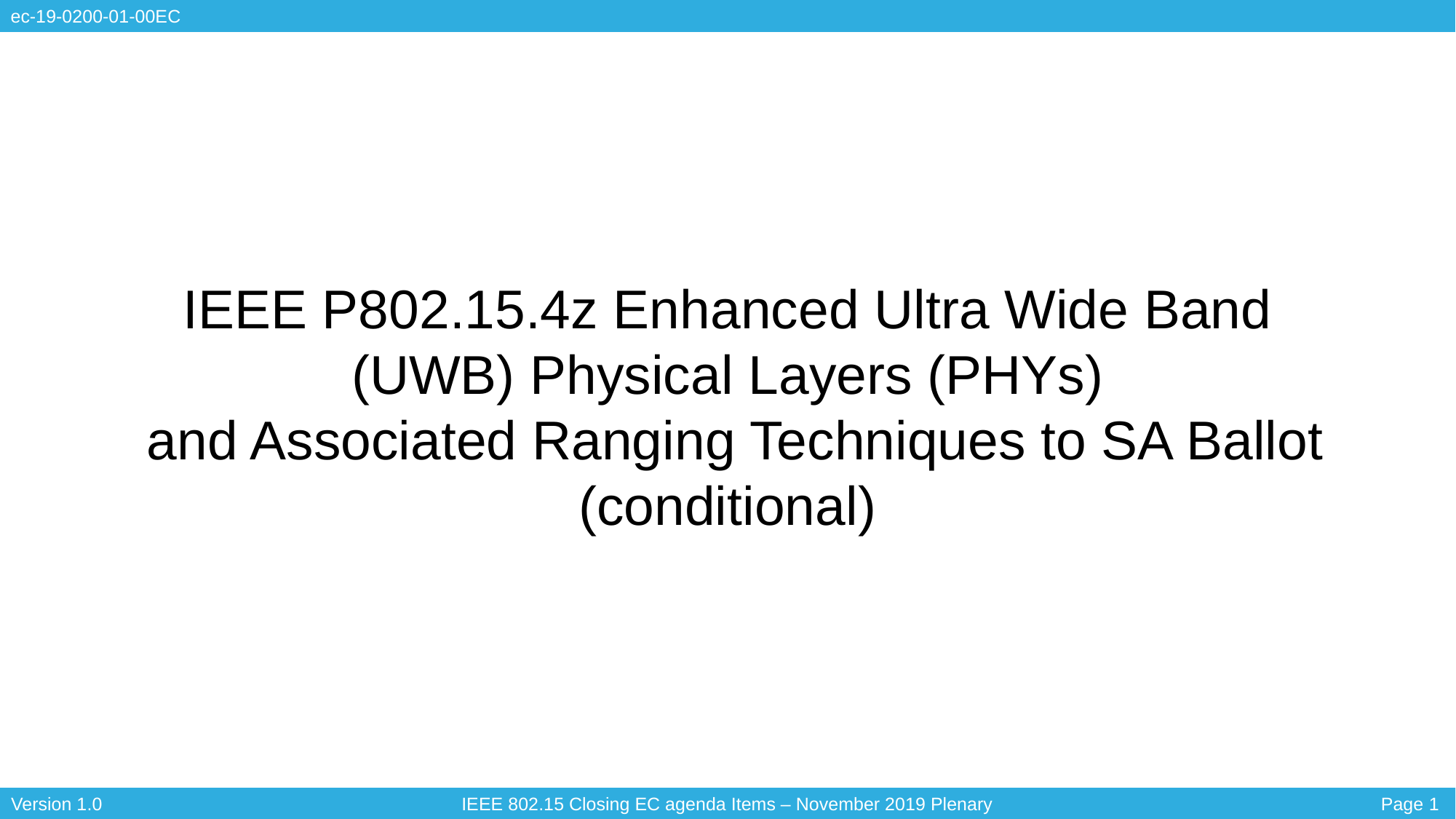

# IEEE P802.15.4z Enhanced Ultra Wide Band (UWB) Physical Layers (PHYs) and Associated Ranging Techniques to SA Ballot (conditional)